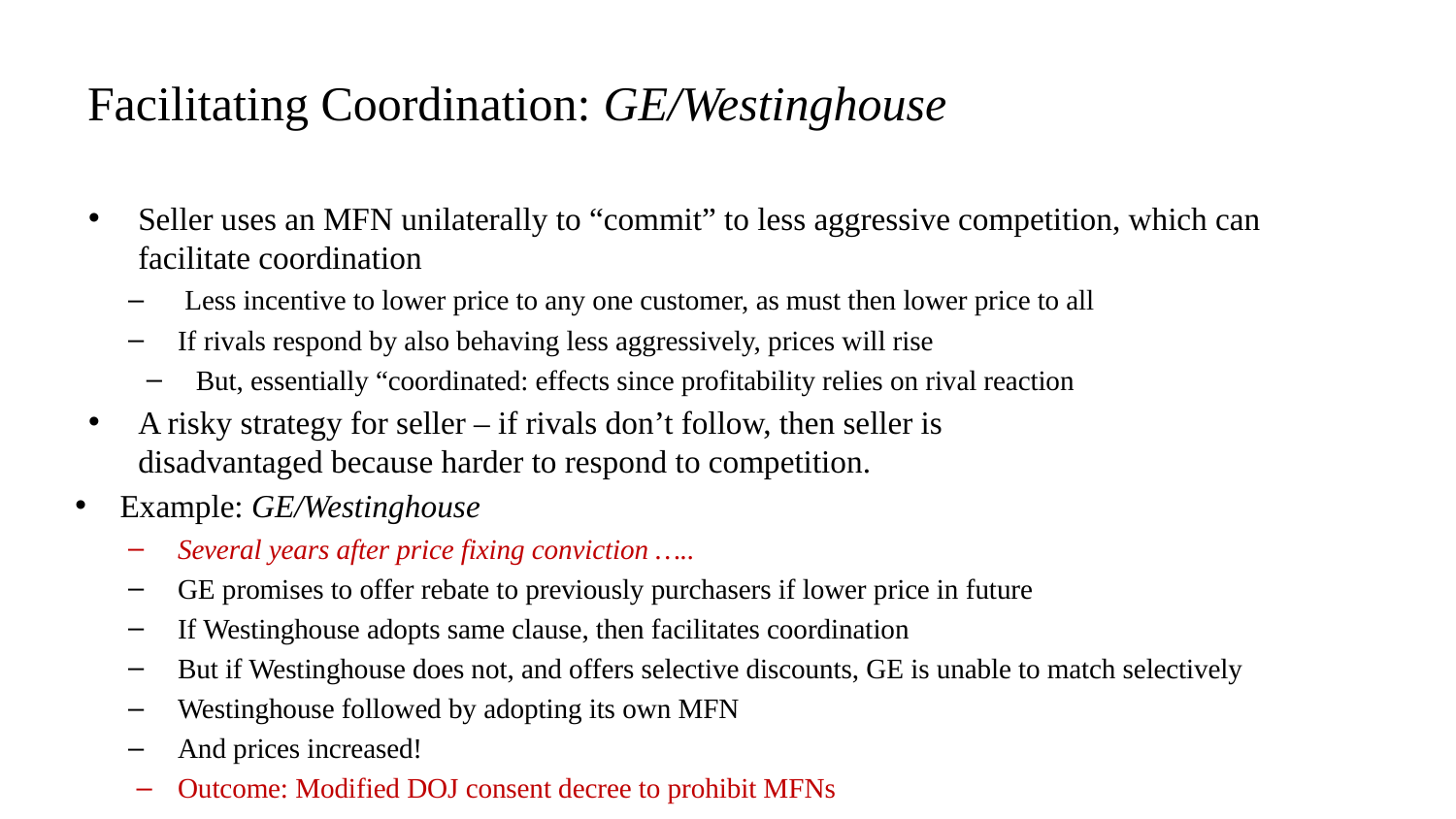

# Facilitating Coordination: GE/Westinghouse
Seller uses an MFN unilaterally to “commit” to less aggressive competition, which can facilitate coordination
 Less incentive to lower price to any one customer, as must then lower price to all
If rivals respond by also behaving less aggressively, prices will rise
But, essentially “coordinated: effects since profitability relies on rival reaction
A risky strategy for seller – if rivals don’t follow, then seller is
disadvantaged because harder to respond to competition.
Example: GE/Westinghouse
Several years after price fixing conviction …..
GE promises to offer rebate to previously purchasers if lower price in future
If Westinghouse adopts same clause, then facilitates coordination
But if Westinghouse does not, and offers selective discounts, GE is unable to match selectively
Westinghouse followed by adopting its own MFN
And prices increased!
Outcome: Modified DOJ consent decree to prohibit MFNs